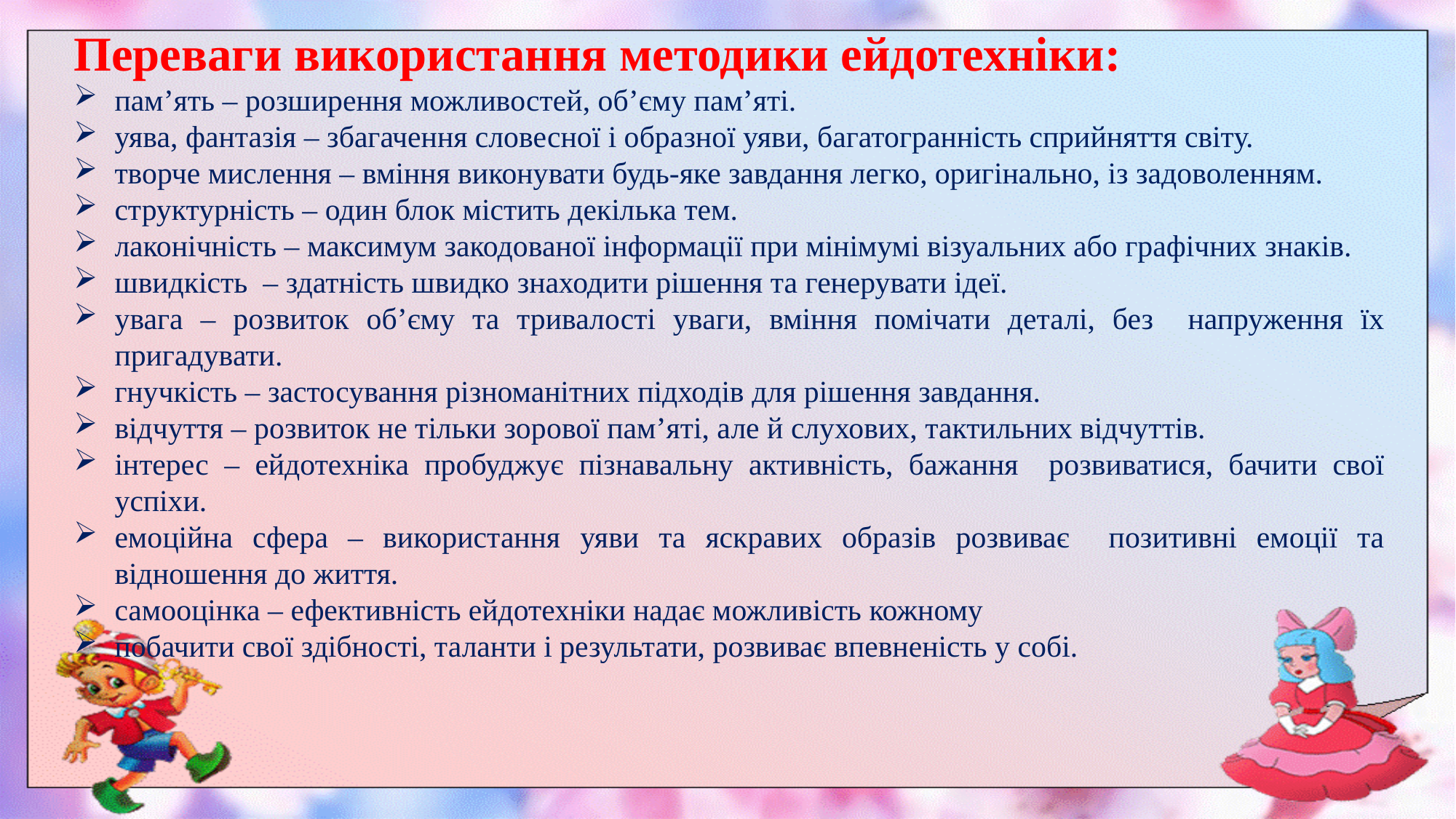

Переваги використання методики ейдотехніки:
пам’ять – розширення можливостей, об’єму пам’яті.
уява, фантазія – збагачення словесної і образної уяви, багатогранність сприйняття світу.
творче мислення – вміння виконувати будь-яке завдання легко, оригінально, із задоволенням.
структурність – один блок містить декілька тем.
лаконічність – максимум закодованої інформації при мінімумі візуальних або графічних знаків.
швидкість  – здатність швидко знаходити рішення та генерувати ідеї.
увага – розвиток об’єму та тривалості уваги, вміння помічати деталі, без  напруження їх пригадувати.
гнучкість – застосування різноманітних підходів для рішення завдання.
відчуття – розвиток не тільки зорової пам’яті, але й слухових, тактильних відчуттів.
інтерес – ейдотехніка пробуджує пізнавальну активність, бажання  розвиватися, бачити свої успіхи.
емоційна сфера – використання уяви та яскравих образів розвиває  позитивні емоції та відношення до життя.
самооцінка – ефективність ейдотехніки надає можливість кожному
побачити свої здібності, таланти і результати, розвиває впевненість у собі.